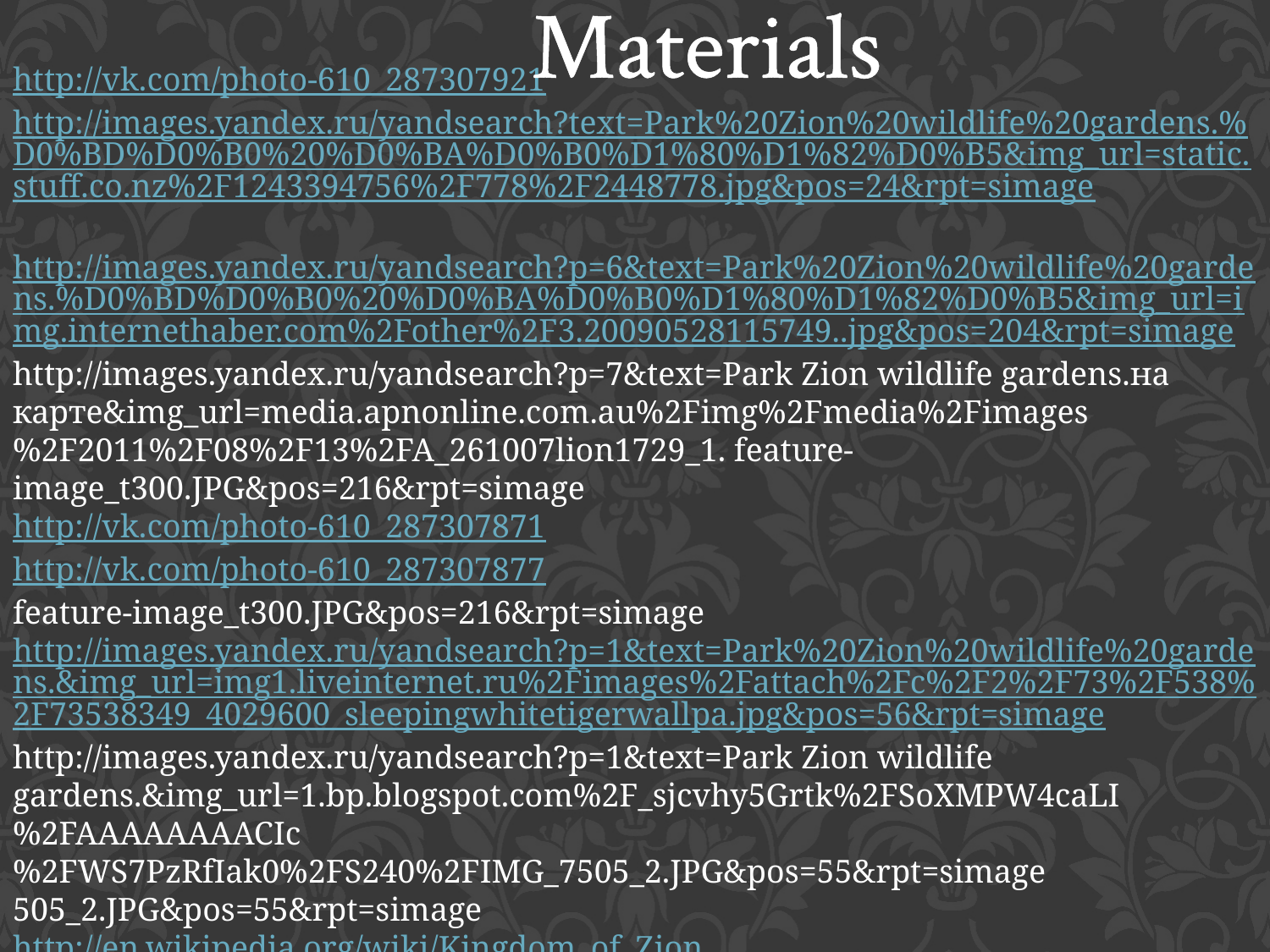

Materials
http://vk.com/photo-610_287307921
http://images.yandex.ru/yandsearch?text=Park%20Zion%20wildlife%20gardens.%D0%BD%D0%B0%20%D0%BA%D0%B0%D1%80%D1%82%D0%B5&img_url=static.stuff.co.nz%2F1243394756%2F778%2F2448778.jpg&pos=24&rpt=simage

http://images.yandex.ru/yandsearch?p=6&text=Park%20Zion%20wildlife%20gardens.%D0%BD%D0%B0%20%D0%BA%D0%B0%D1%80%D1%82%D0%B5&img_url=img.internethaber.com%2Fother%2F3.20090528115749..jpg&pos=204&rpt=simage
http://images.yandex.ru/yandsearch?p=7&text=Park Zion wildlife gardens.на карте&img_url=media.apnonline.com.au%2Fimg%2Fmedia%2Fimages%2F2011%2F08%2F13%2FA_261007lion1729_1. feature-image_t300.JPG&pos=216&rpt=simage
http://vk.com/photo-610_287307871
http://vk.com/photo-610_287307877
feature-image_t300.JPG&pos=216&rpt=simage
http://images.yandex.ru/yandsearch?p=1&text=Park%20Zion%20wildlife%20gardens.&img_url=img1.liveinternet.ru%2Fimages%2Fattach%2Fc%2F2%2F73%2F538%2F73538349_4029600_sleepingwhitetigerwallpa.jpg&pos=56&rpt=simage
http://images.yandex.ru/yandsearch?p=1&text=Park Zion wildlife gardens.&img_url=1.bp.blogspot.com%2F_sjcvhy5Grtk%2FSoXMPW4caLI%2FAAAAAAAACIc%2FWS7PzRfIak0%2FS240%2FIMG_7505_2.JPG&pos=55&rpt=simage
505_2.JPG&pos=55&rpt=simage
http://en.wikipedia.org/wiki/Kingdom_of_Zion
http://www.kingdomofzion.co.nz/